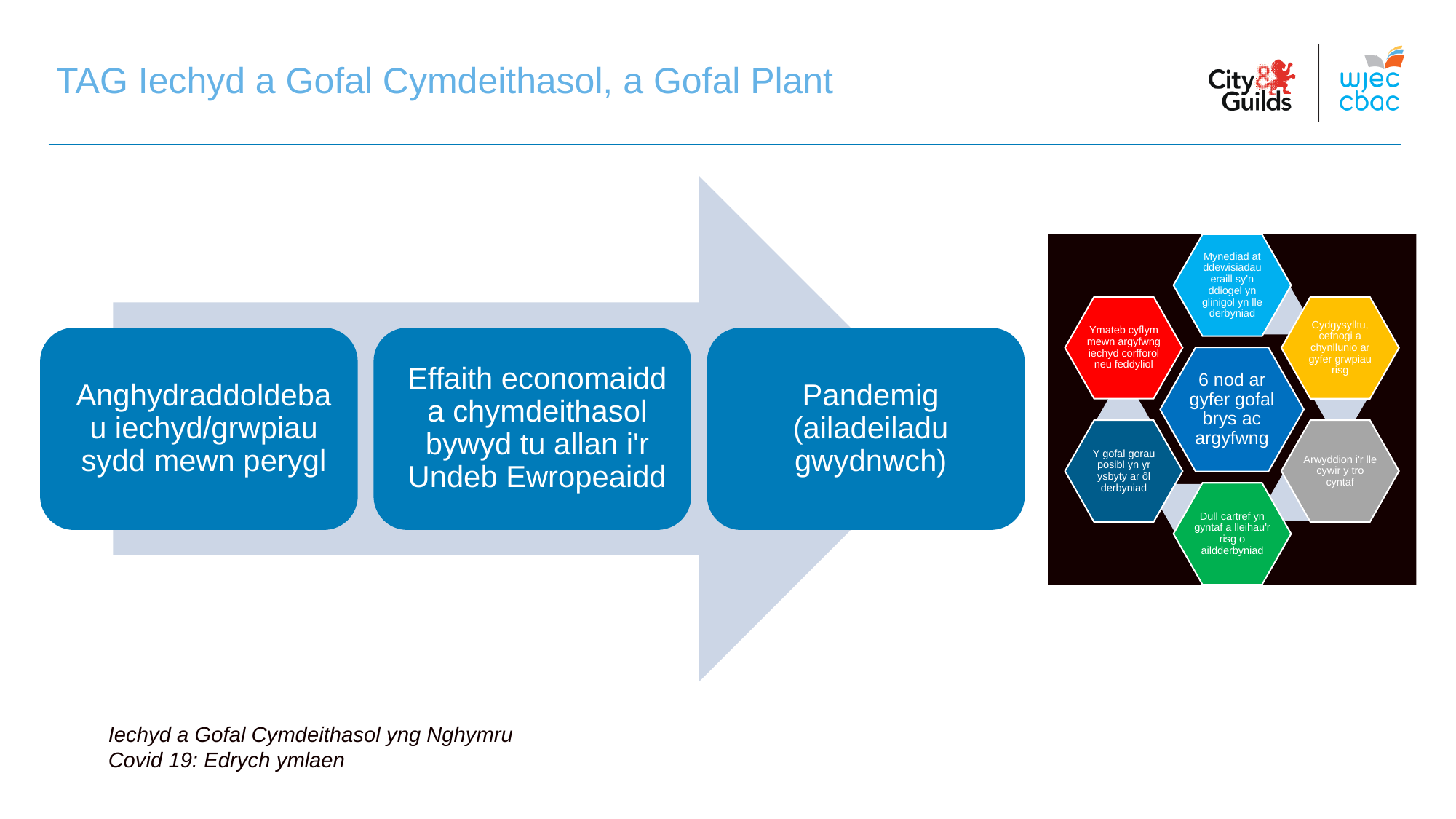

TAG Iechyd a Gofal Cymdeithasol, a Gofal Plant
Anghydraddoldebau iechyd/grwpiau sydd mewn perygl
Effaith economaidd a chymdeithasol bywyd tu allan i'r Undeb Ewropeaidd
Pandemig (ailadeiladu gwydnwch)

6 nod ar gyfer gofal brys ac argyfwng
Mynediad at ddewisiadau eraill sy'n ddiogel yn glinigol yn lle derbyniad
Cydgysylltu, cefnogi a chynllunio ar gyfer grwpiau risg
Arwyddion i'r lle cywir y tro cyntaf
Dull cartref yn gyntaf a lleihau'r risg o aildderbyniad
Y gofal gorau posibl yn yr ysbyty ar ôl derbyniad
Ymateb cyflym mewn argyfwng iechyd corfforol neu feddyliol
Iechyd a Gofal Cymdeithasol yng Nghymru
Covid 19: Edrych ymlaen